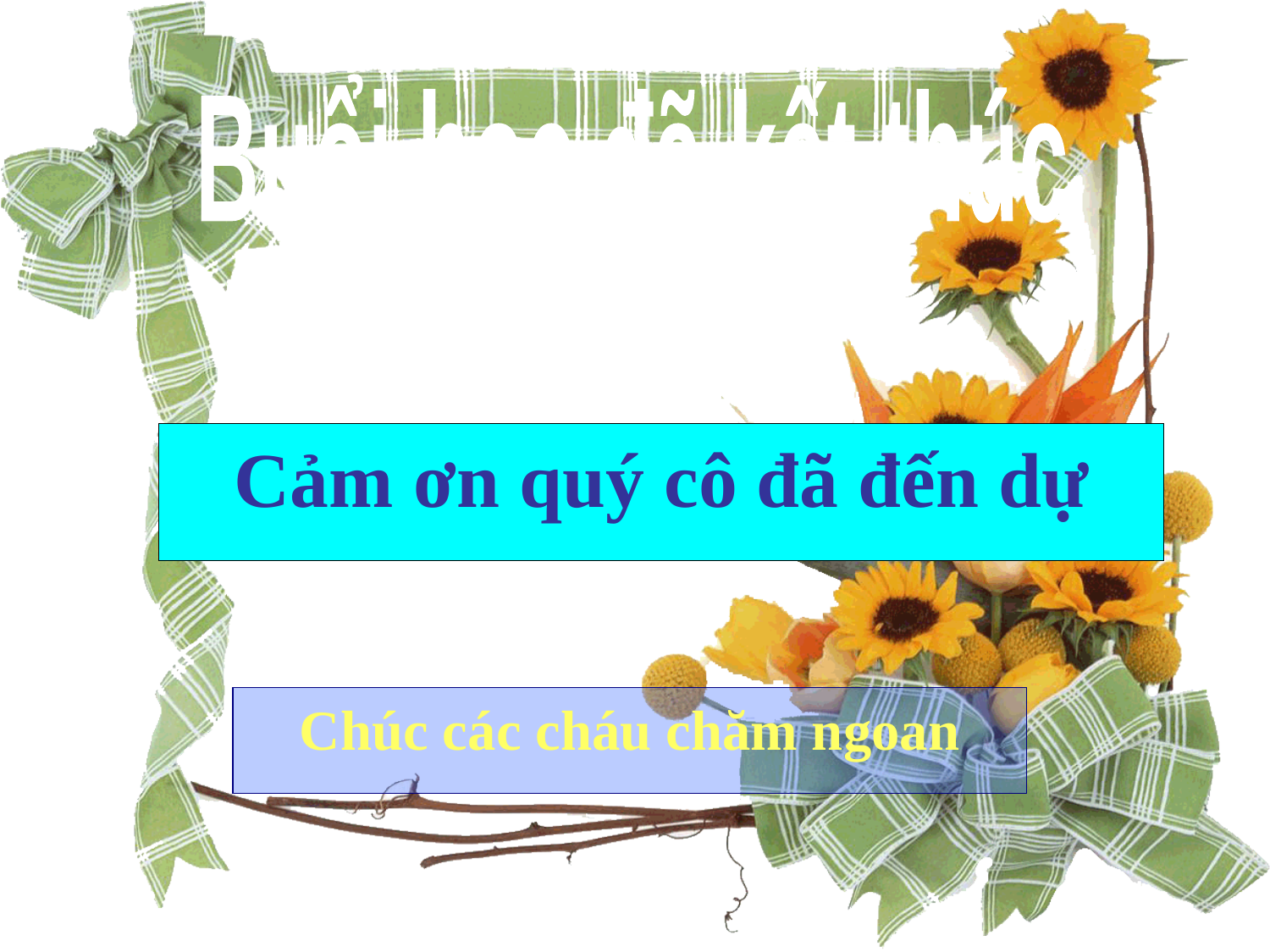

Buổi học đã kết thúc
Cảm ơn quý cô đã đến dự
Chúc các cháu chăm ngoan